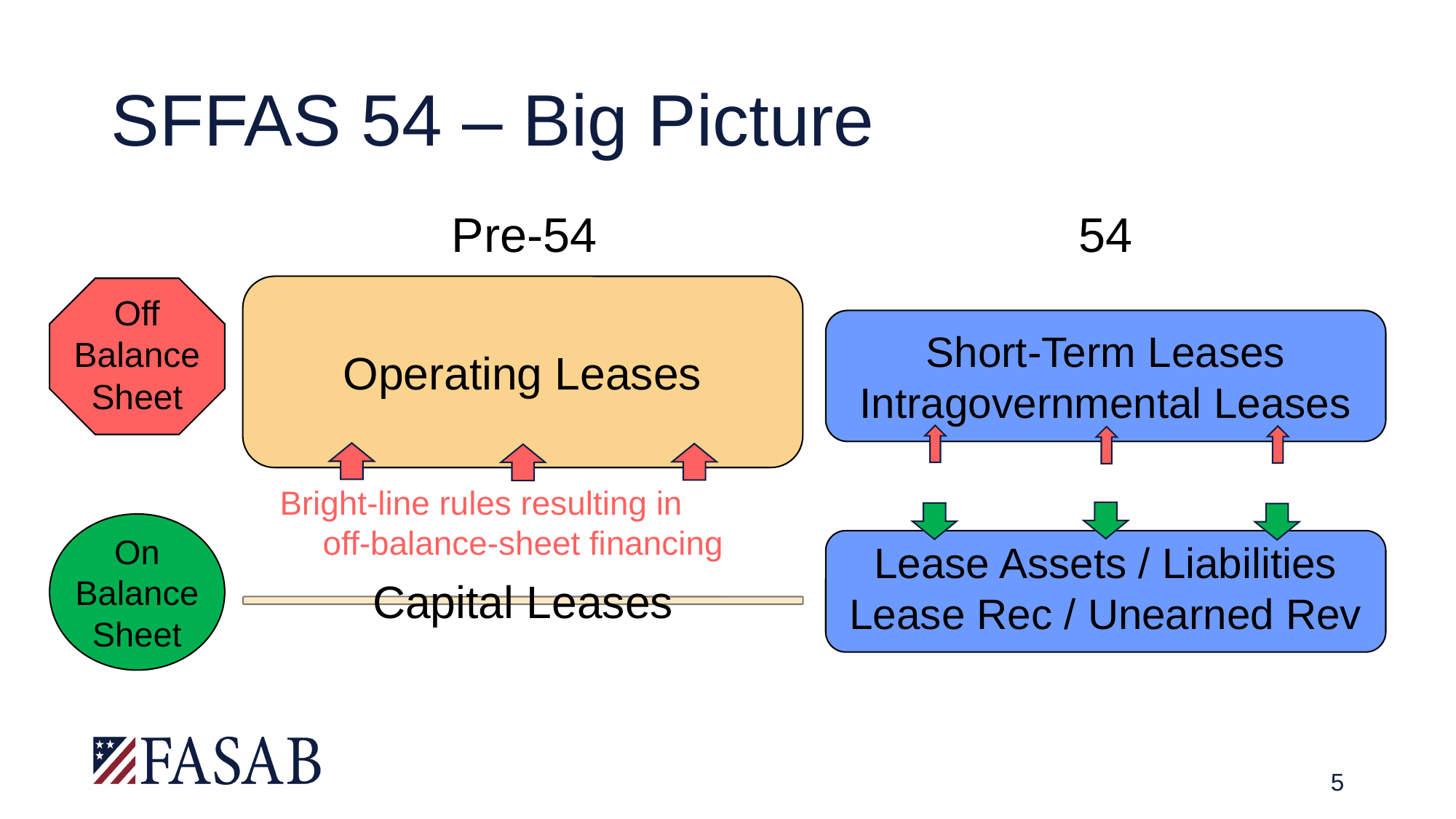

# SFFAS 54 – Big Picture
54
Pre-54
Operating Leases
Off Balance Sheet
Short-Term Leases
Intragovernmental Leases

Bright-line rules resulting in          off-balance-sheet financing

On Balance Sheet
Lease Assets / Liabilities
Lease Rec / Unearned Rev

Capital Leases
5